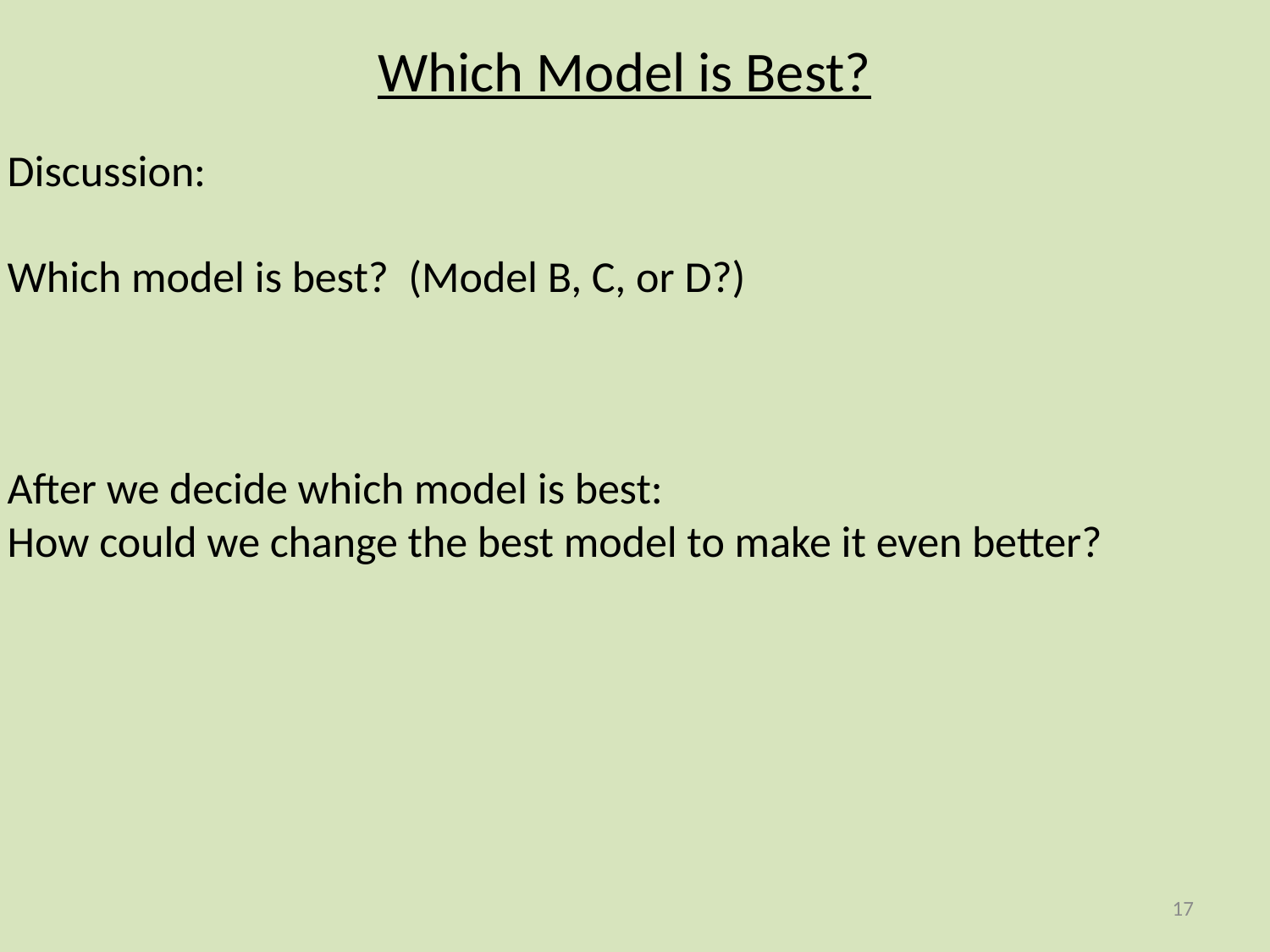

Which Model is Best?
Discussion:

Which model is best?  (Model B, C, or D?)

After we decide which model is best:
How could we change the best model to make it even better?
17